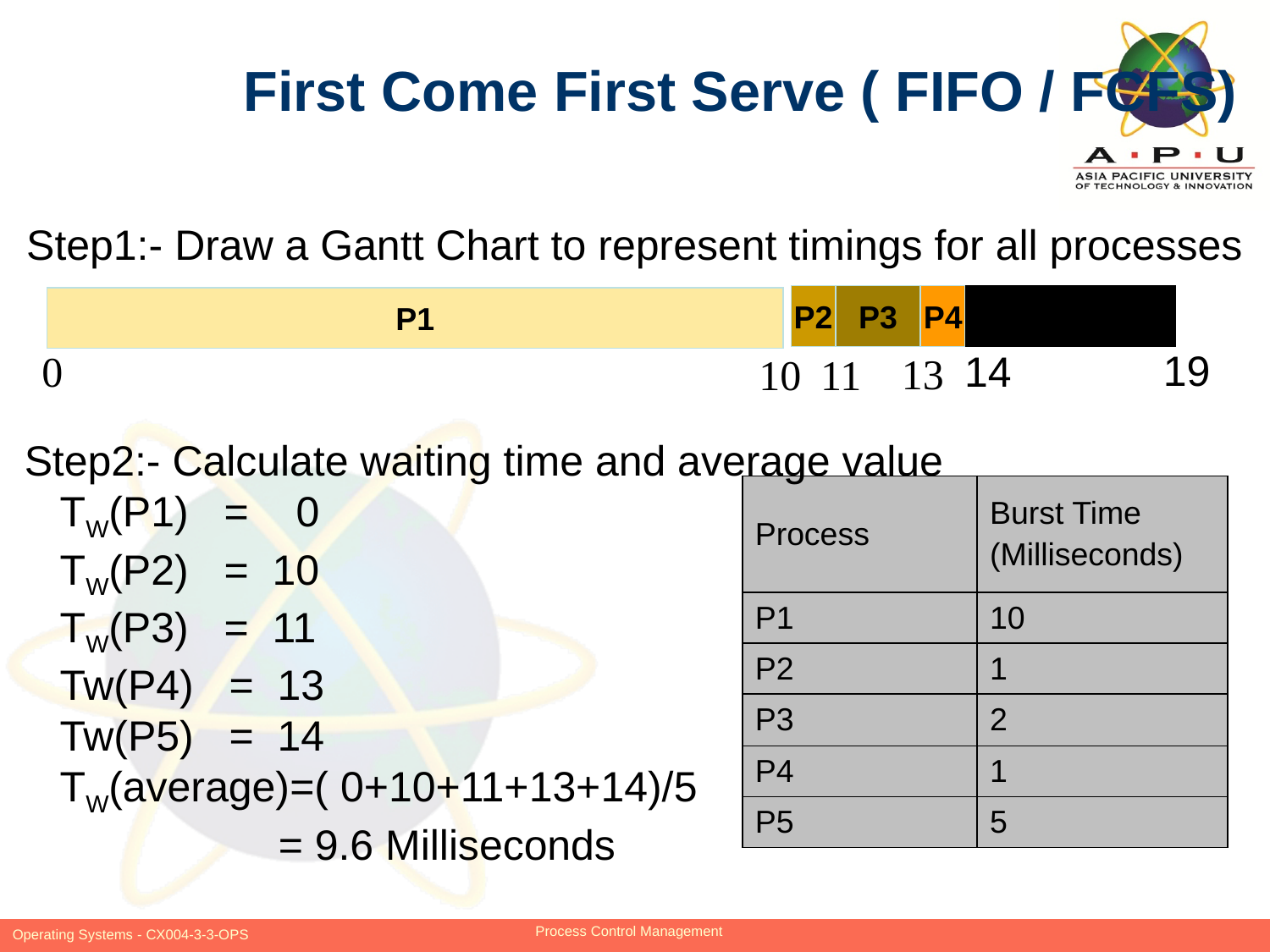

First Come First Serve ( FIFO / FCFS)
Step1:- Draw a Gantt Chart to represent timings for all processes
P2
P3
P4
P5
P1
19
14
0
13
10
11

 Step2:- Calculate waiting time and average value
    TW(P1)   =    0
    TW(P2)   =  10
    TW(P3)   =  11
    Tw(P4)   =  13
    Tw(P5)   =  14
    TW(average)=( 0+10+11+13+14)/5
		 = 9.6 Milliseconds
| Process | Burst Time (Milliseconds) |
| --- | --- |
| P1 | 10 |
| P2 | 1 |
| P3 | 2 |
| P4 | 1 |
| P5 | 5 |

Slide 6 of 18